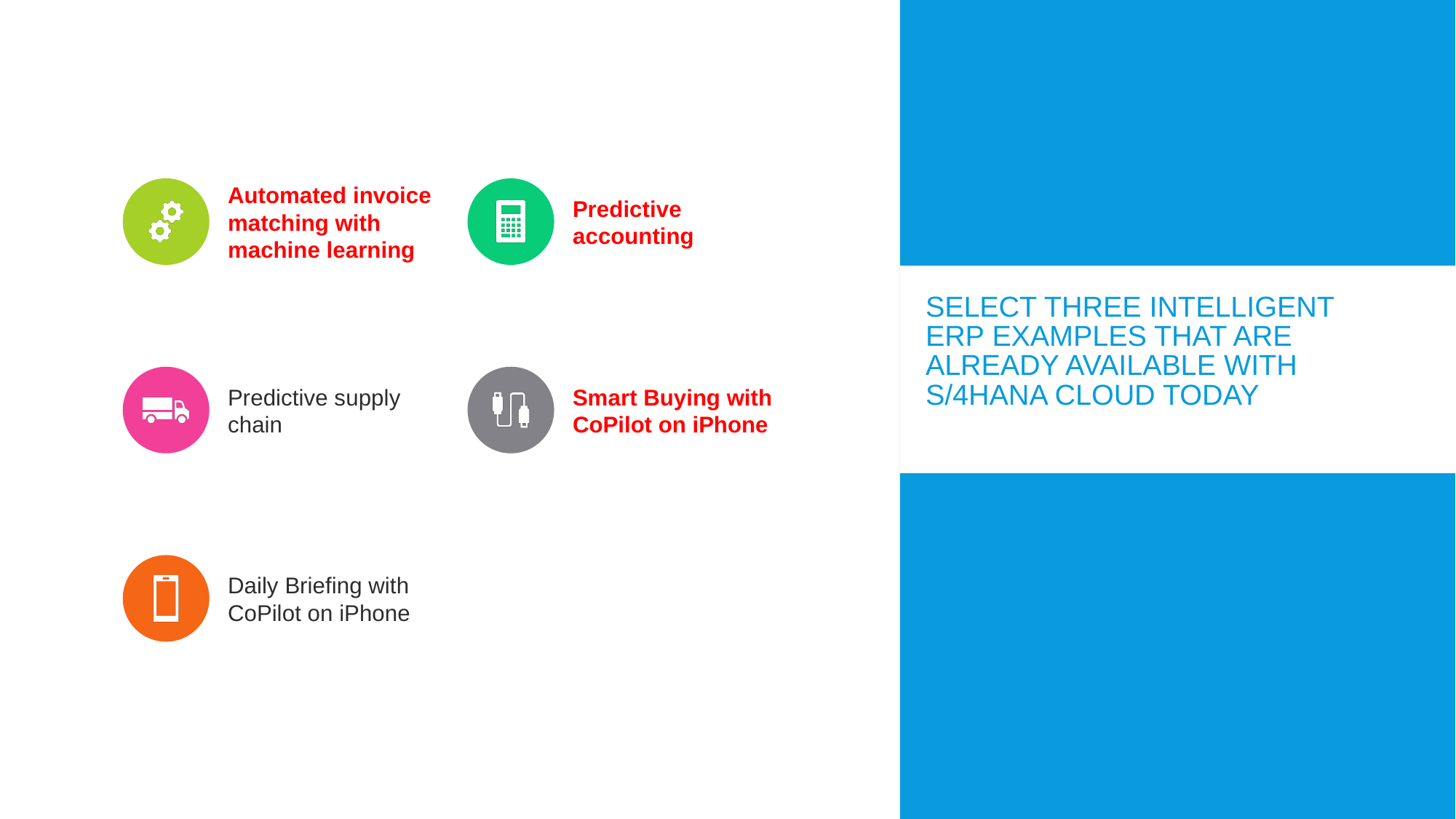

Automated invoice matching with machine learning
Predictive accounting
Predictive supply chain
Smart Buying with CoPilot on iPhone
Daily Briefing with CoPilot on iPhone

# Select THREE intelligent ERP examples that are already available with S/4HANA Cloud today